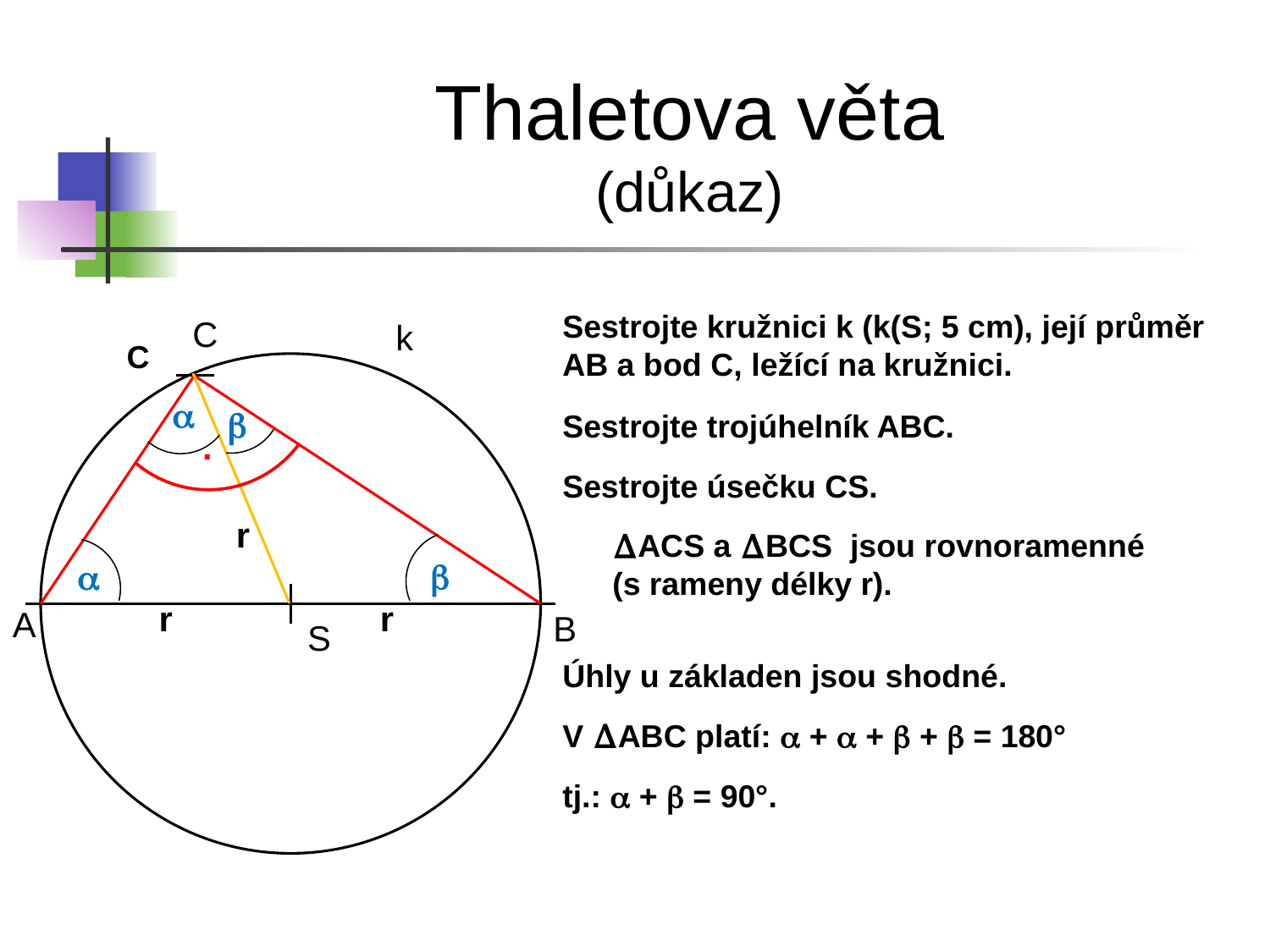

Thaletova věta
(důkaz)

Sestrojte kružnici k (k(S; 5 cm), její průměr AB a bod C, ležící na kružnici.
C
k
C

α
β
Sestrojte trojúhelník ABC.
.
Sestrojte úsečku CS.
r
∆ACS a ∆BCS  jsou rovnoramenné
(s rameny délky r).

β
α
r
r
A
B
S
Úhly u základen jsou shodné.
V ∆ABC platí: α + α + β + β = 180°
tj.: α + β = 90°.